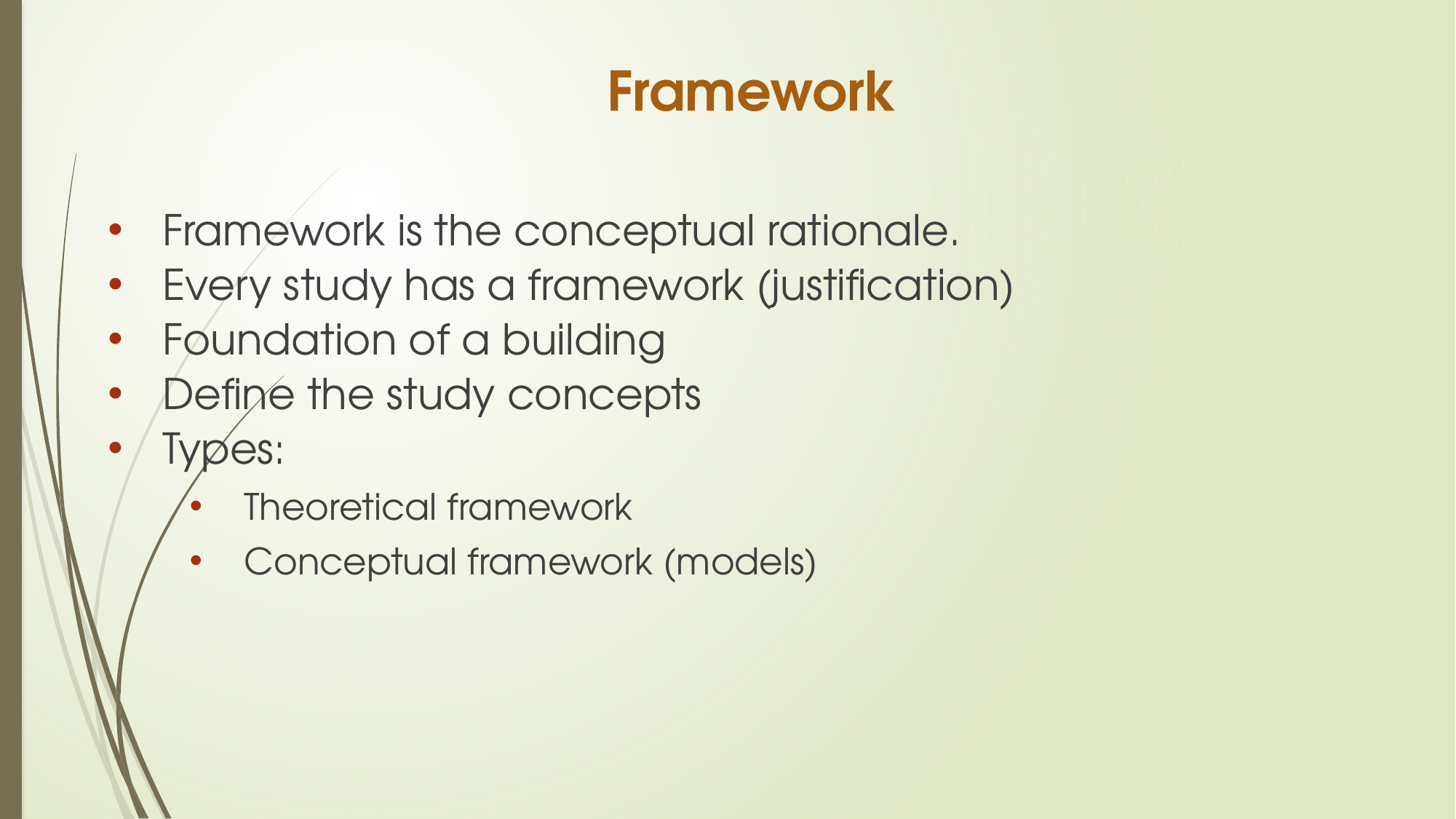

# Framework
Framework is the conceptual rationale.
Every study has a framework (justification)
Foundation of a building
Define the study concepts
Types:
Theoretical framework
Conceptual framework (models)